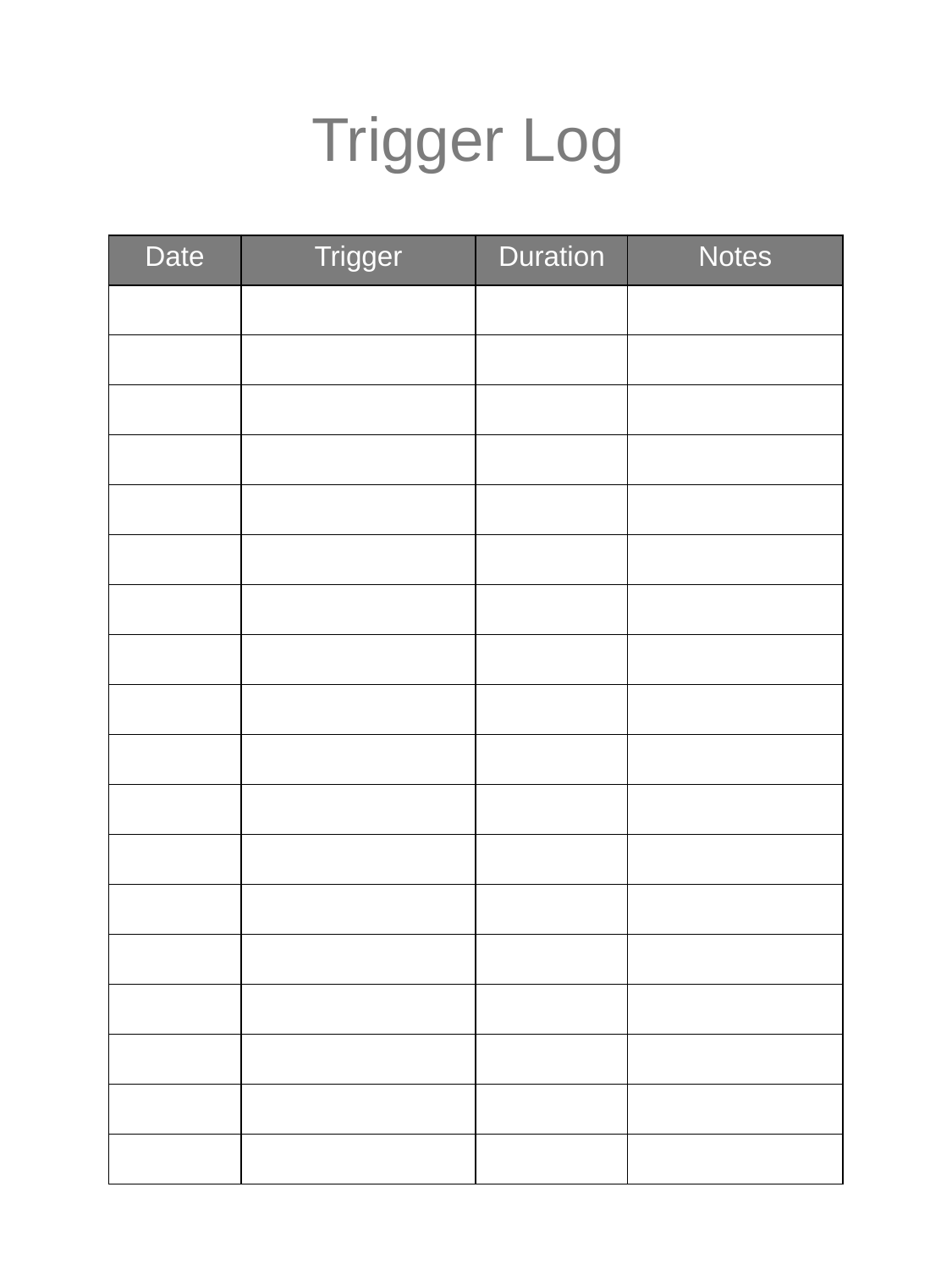

Trigger Log
| Date | Trigger | Duration | Notes |
| --- | --- | --- | --- |
|  |  |  |  |
|  |  |  |  |
|  |  |  |  |
|  |  |  |  |
|  |  |  |  |
|  |  |  |  |
|  |  |  |  |
|  |  |  |  |
|  |  |  |  |
|  |  |  |  |
|  |  |  |  |
|  |  |  |  |
|  |  |  |  |
|  |  |  |  |
|  |  |  |  |
|  |  |  |  |
|  |  |  |  |
|  |  |  |  |